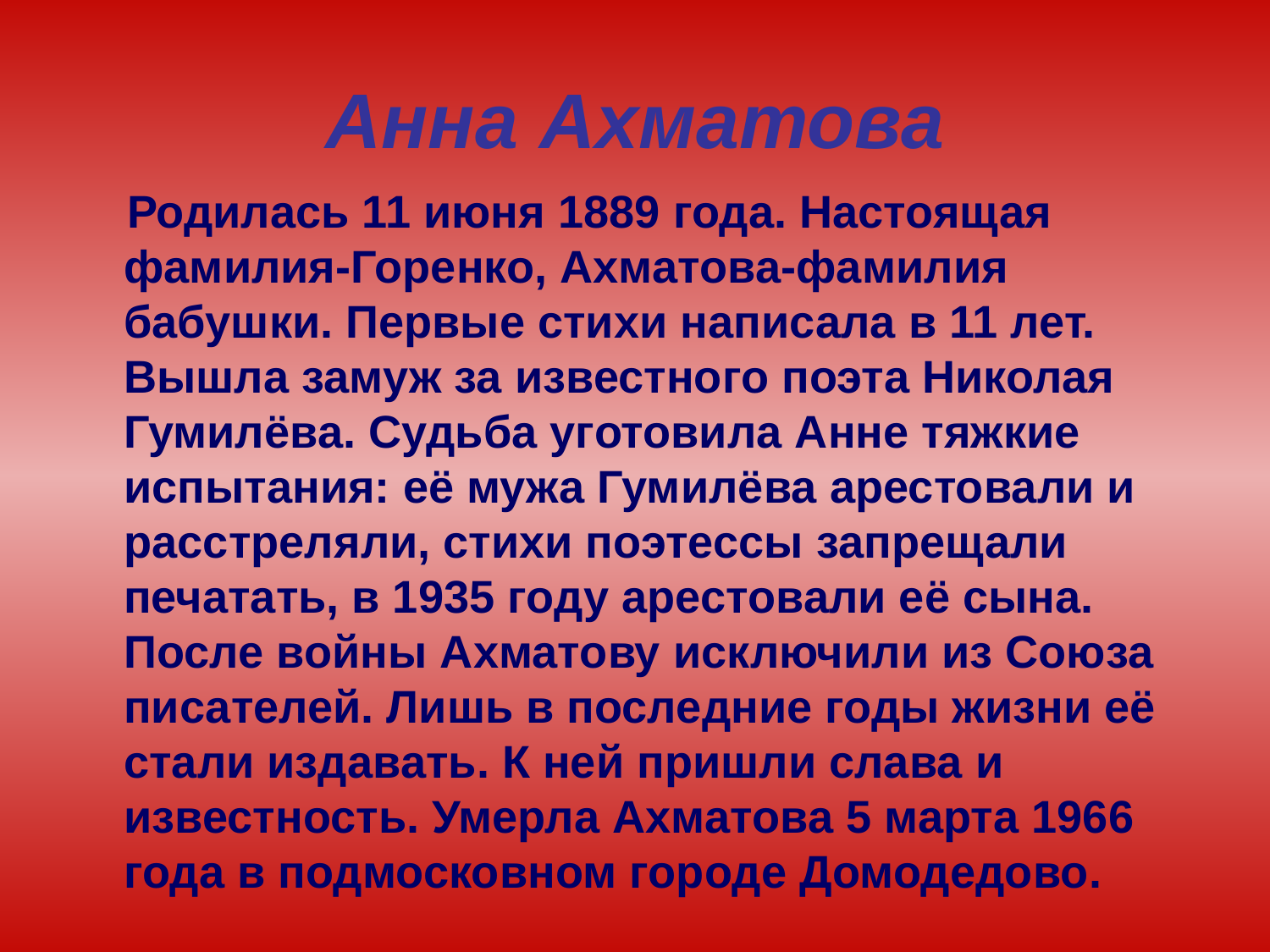

# Анна Ахматова
    Родилась 11 июня 1889 года. Настоящая фамилия-Горенко, Ахматова-фамилия бабушки. Первые стихи написала в 11 лет. Вышла замуж за известного поэта Николая Гумилёва. Судьба уготовила Анне тяжкие испытания: её мужа Гумилёва арестовали и расстреляли, стихи поэтессы запрещали печатать, в 1935 году арестовали её сына. После войны Ахматову исключили из Союза писателей. Лишь в последние годы жизни её стали издавать. К ней пришли слава и известность. Умерла Ахматова 5 марта 1966 года в подмосковном городе Домодедово.